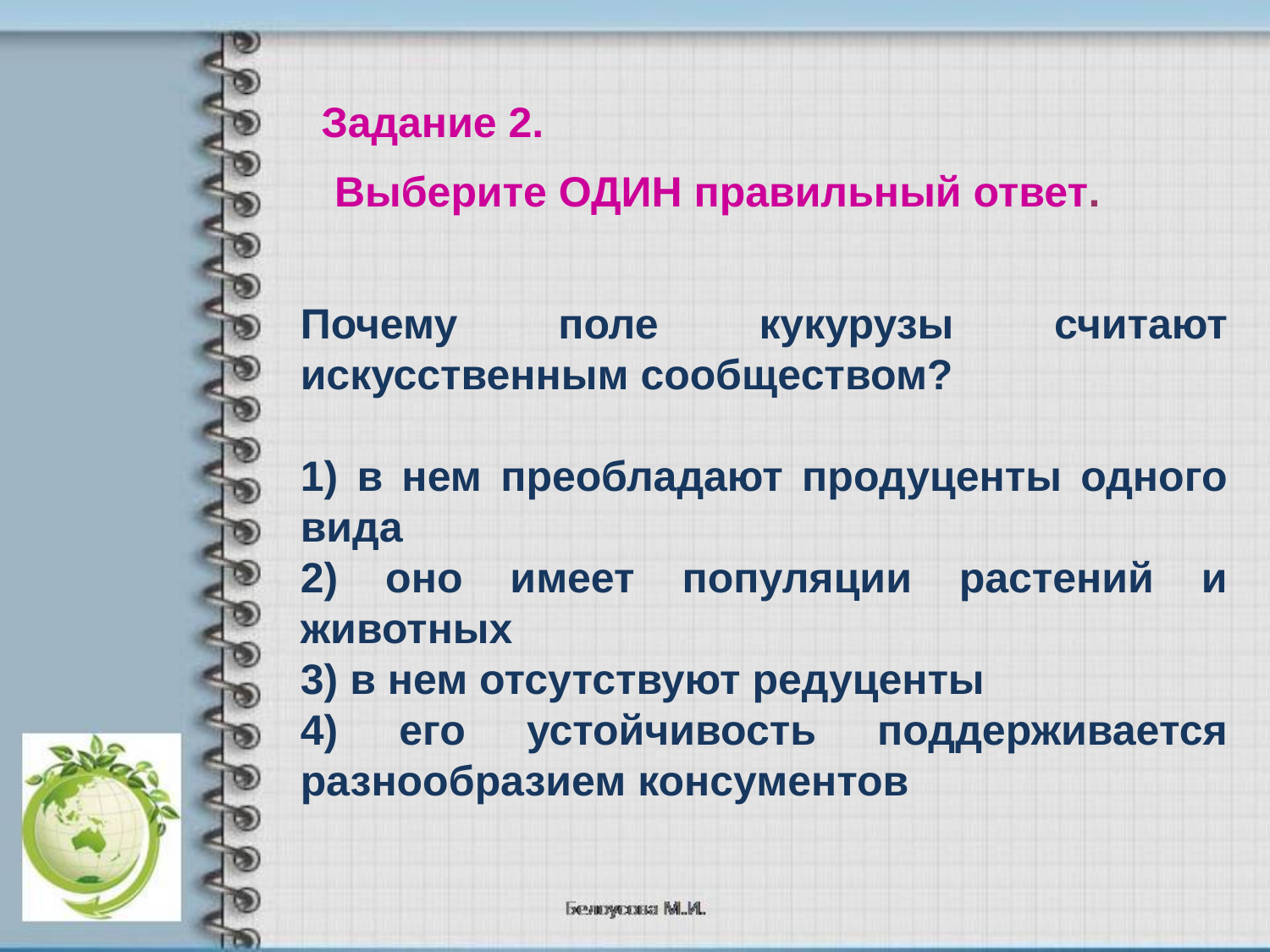

Задание 2.
Выберите ОДИН правильный ответ.
Почему поле кукурузы считают искусственным сообществом?

1) в нем преобладают продуценты одного вида
2) оно имеет популяции растений и животных
3) в нем отсутствуют редуценты
4) его устойчивость поддерживается разнообразием консументов